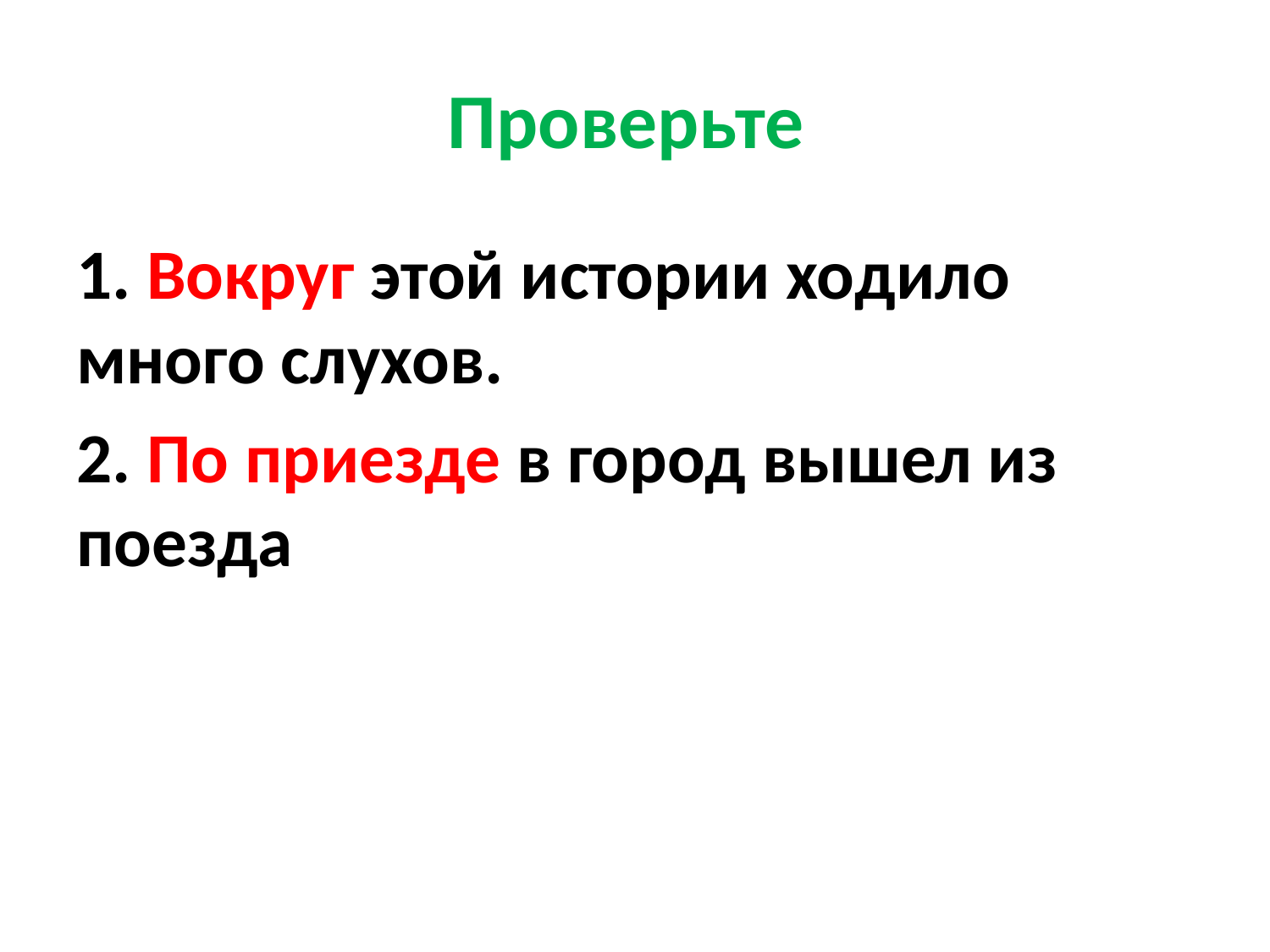

# Проверьте
1. Вокруг этой истории ходило много слухов.
2. По приезде в город вышел из поезда